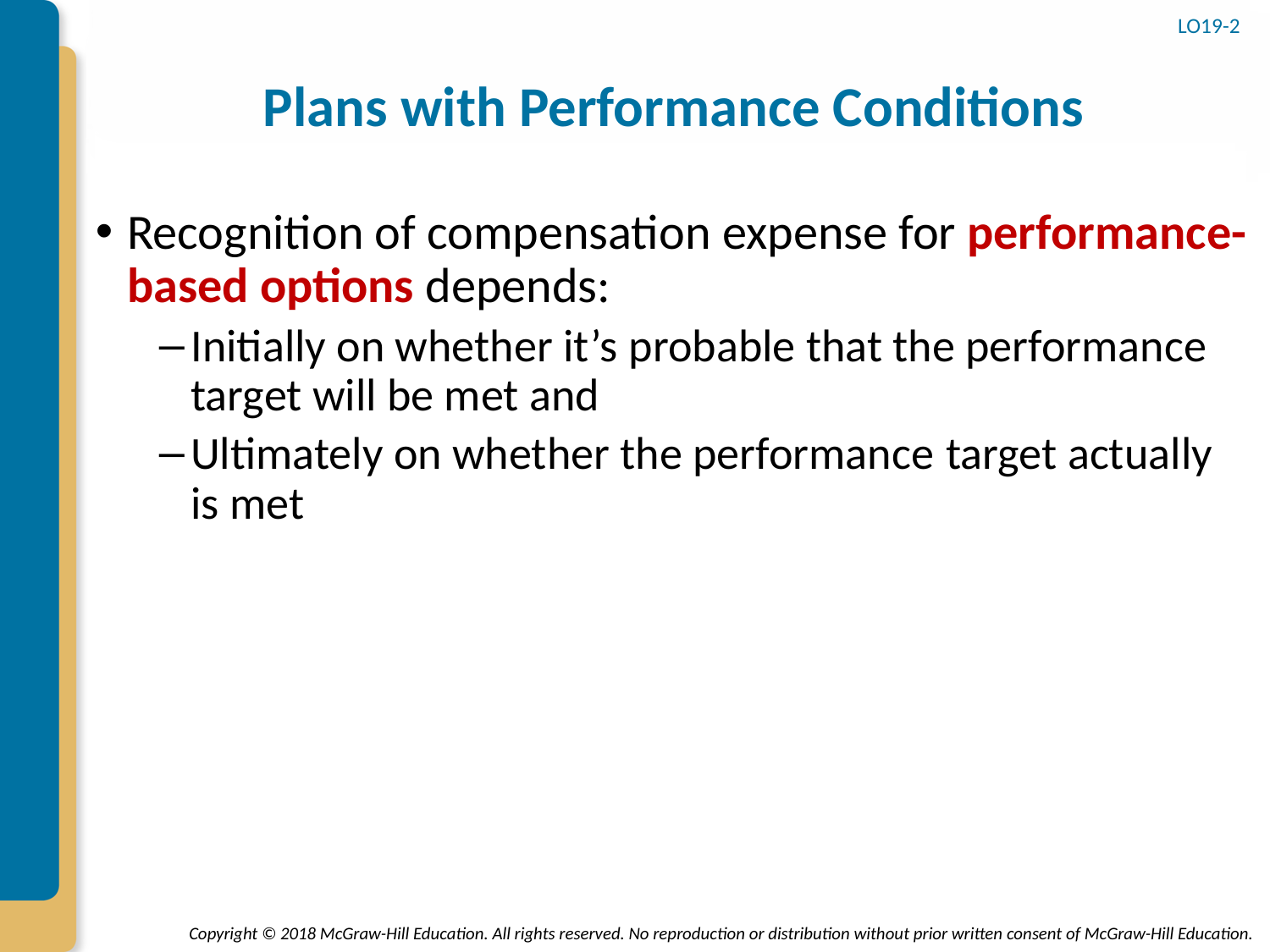

# Plans with Performance Conditions
LO19-2
Recognition of compensation expense for performance-based options depends:
Initially on whether it’s probable that the performance target will be met and
Ultimately on whether the performance target actually is met